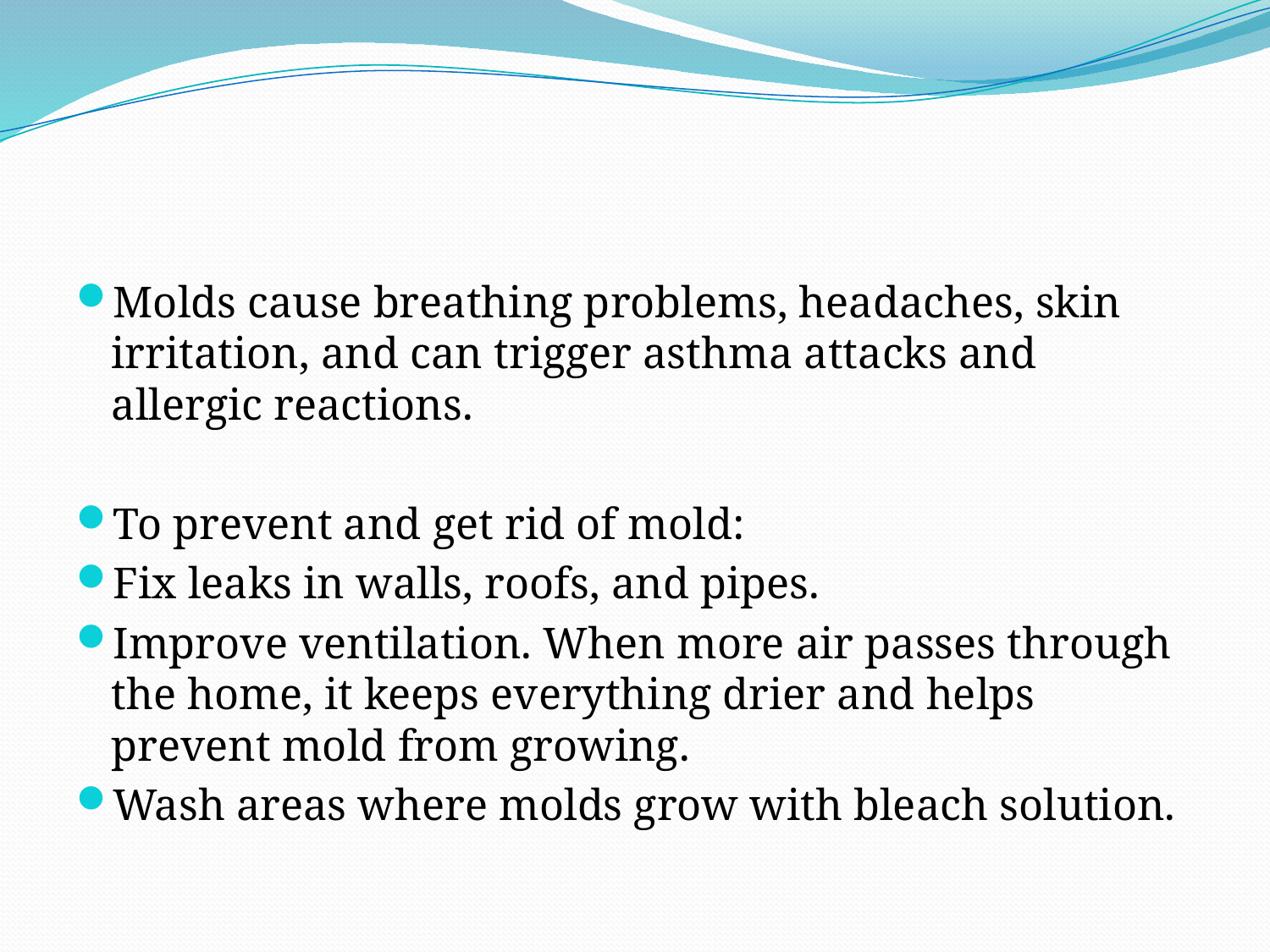

#
Molds cause breathing problems, headaches, skin irritation, and can trigger asthma attacks and allergic reactions.

To prevent and get rid of mold:
Fix leaks in walls, roofs, and pipes.
Improve ventilation. When more air passes through the home, it keeps everything drier and helps prevent mold from growing.
Wash areas where molds grow with bleach solution.